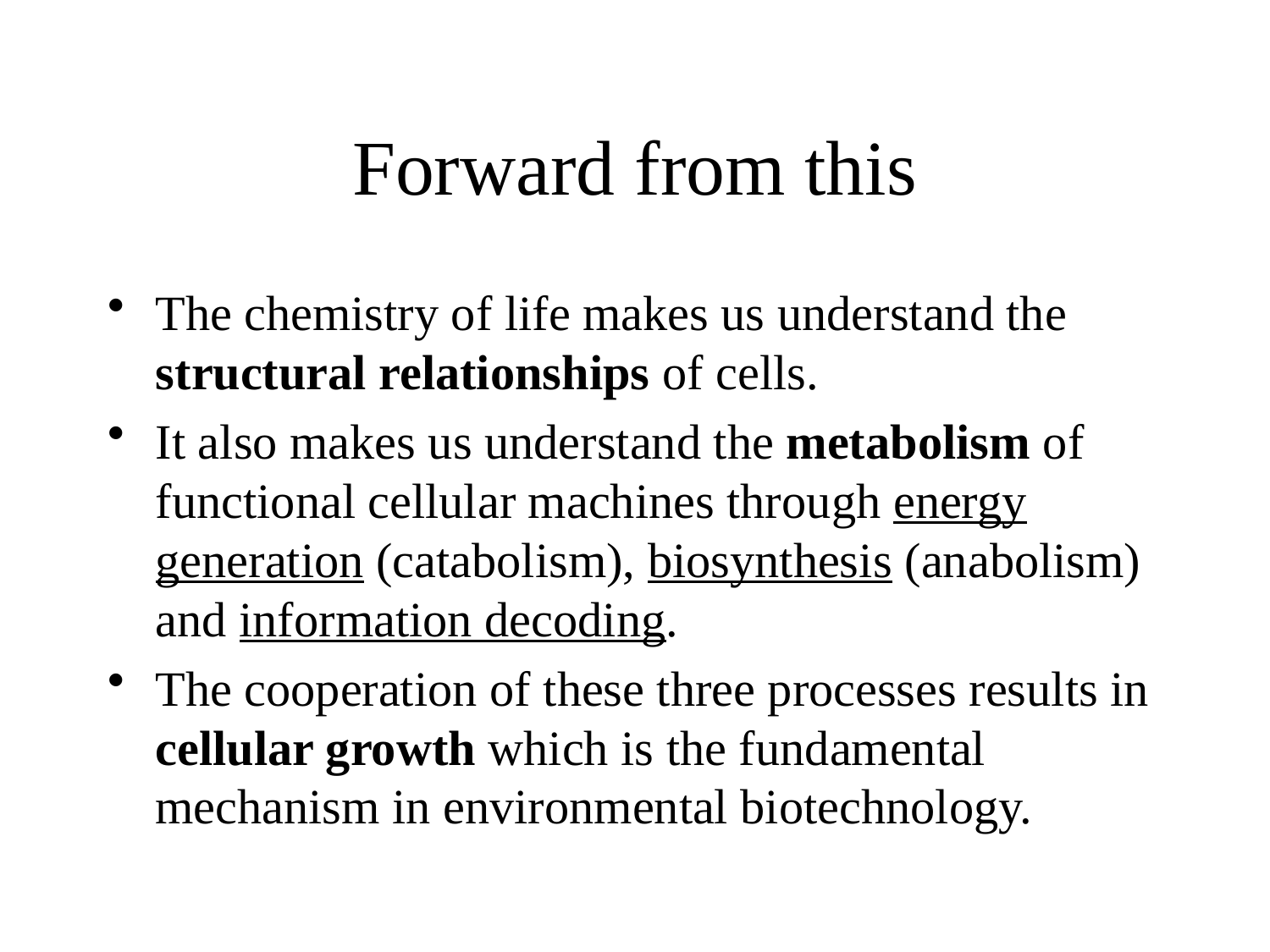

# Forward from this
The chemistry of life makes us understand the structural relationships of cells.
It also makes us understand the metabolism of functional cellular machines through energy generation (catabolism), biosynthesis (anabolism) and information decoding.
The cooperation of these three processes results in cellular growth which is the fundamental mechanism in environmental biotechnology.